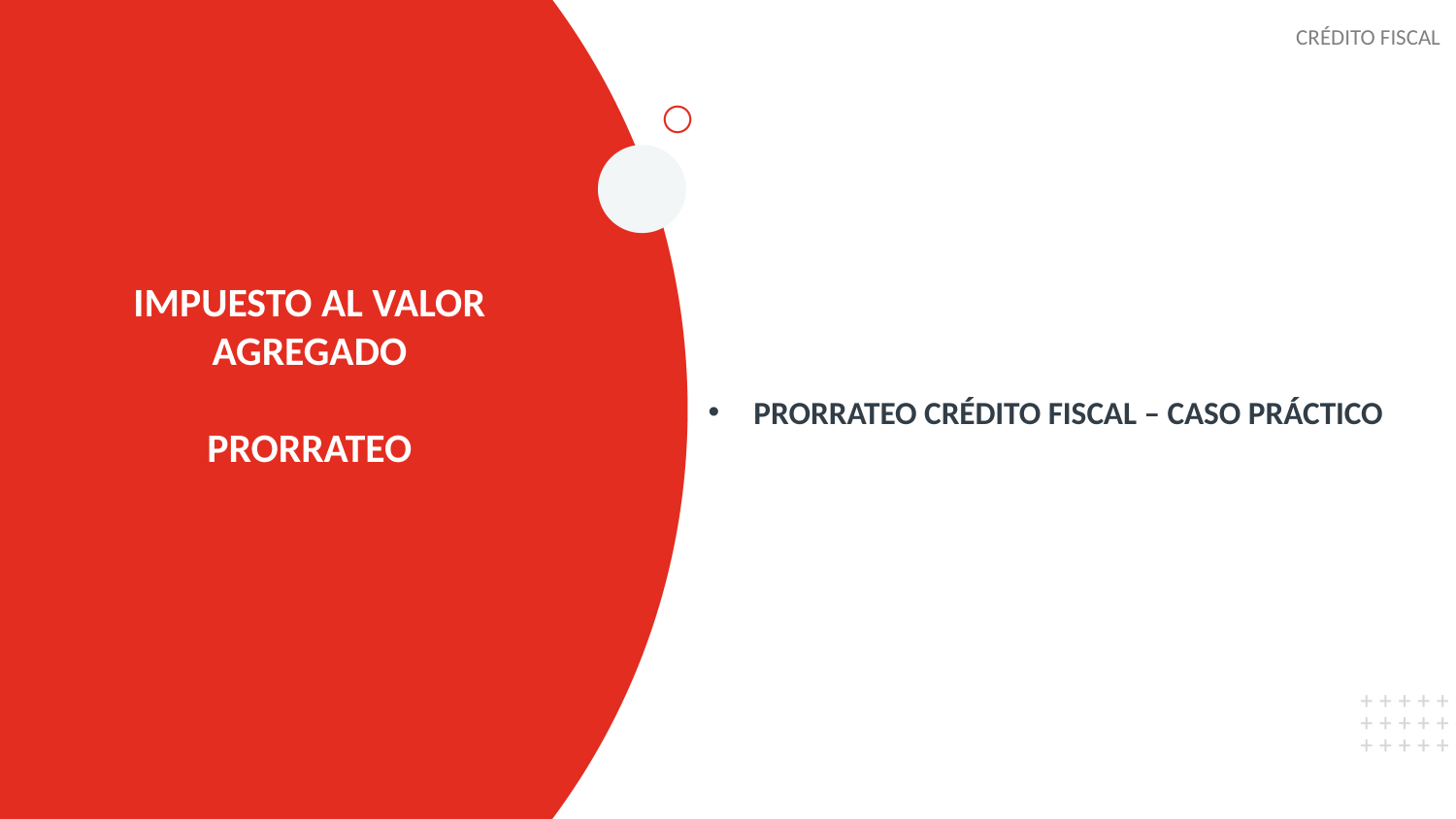

CRÉDITO FISCAL

PRORRATEO CRÉDITO FISCAL – CASO PRÁCTICO

IMPUESTO AL VALOR AGREGADO
PRORRATEO